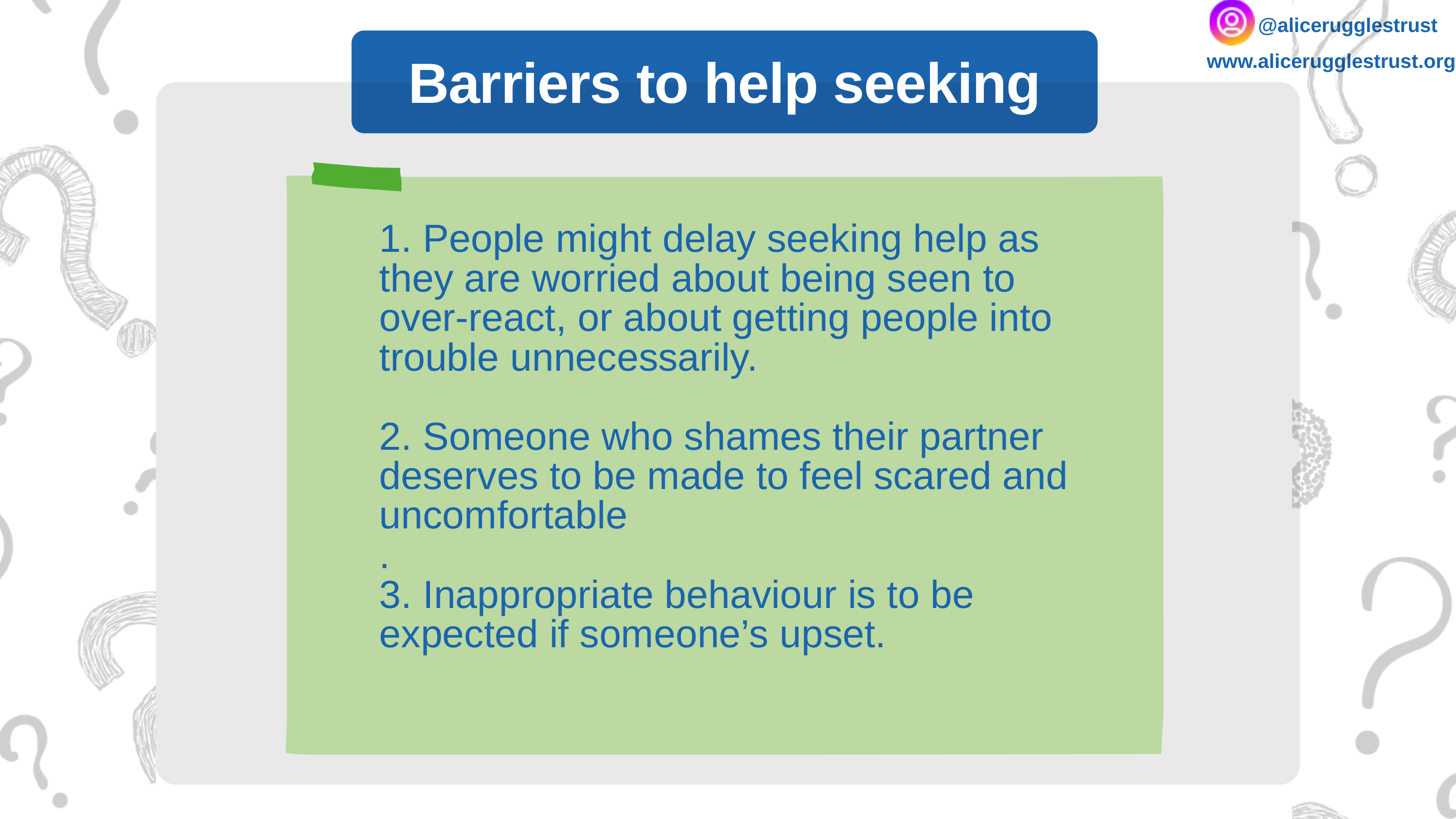

@alicerugglestrust

Barriers to help seeking
www.alicerugglestrust.org

1. People might delay seeking help as they are worried about being seen to over-react, or about getting people into trouble unnecessarily.

2. Someone who shames their partner deserves to be made to feel scared and uncomfortable
.
3. Inappropriate behaviour is to be expected if someone’s upset.